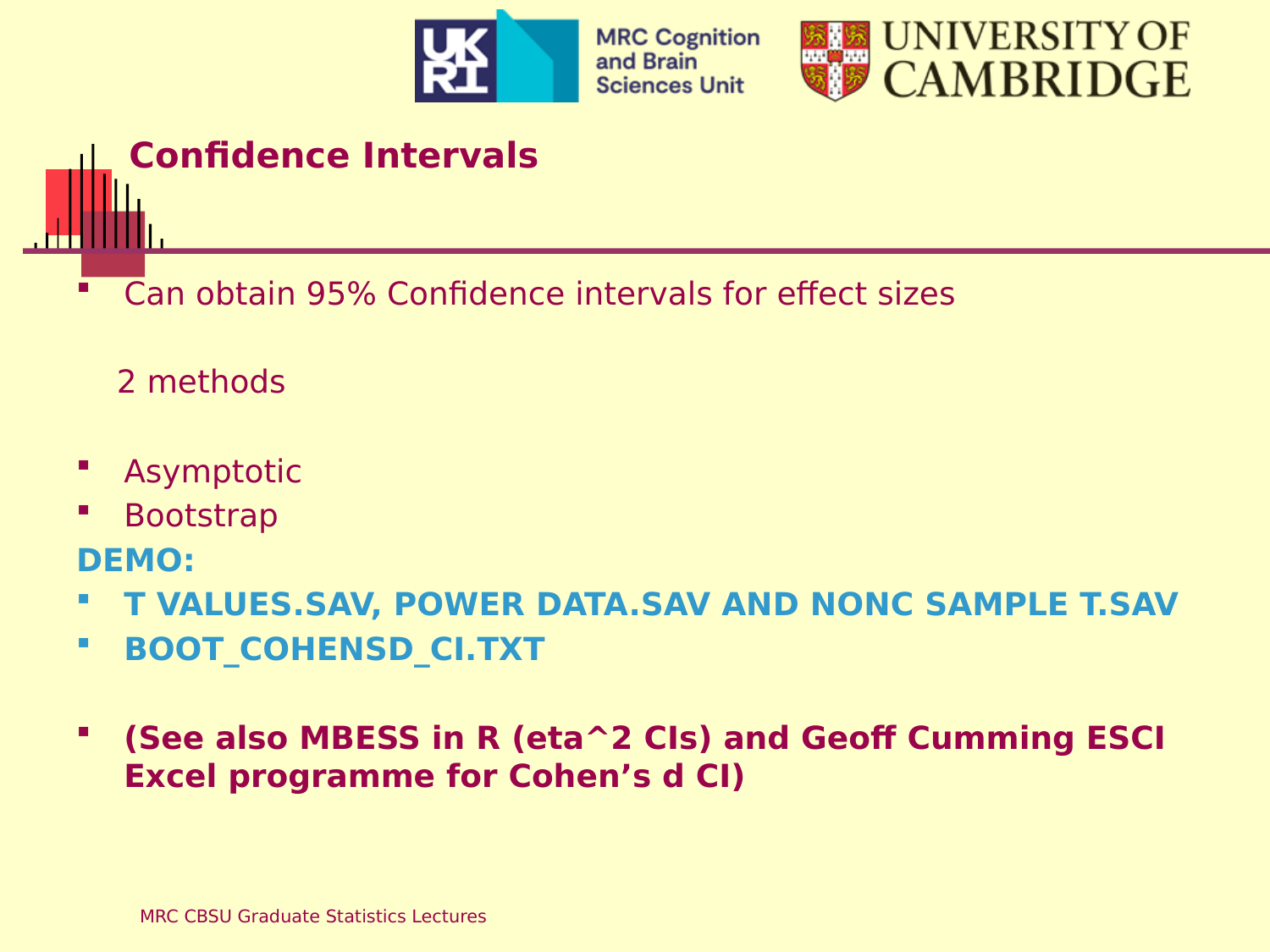

# Confidence Intervals

Can obtain 95% Confidence intervals for effect sizes

    2 methods

Asymptotic
Bootstrap
DEMO:
T VALUES.SAV, POWER DATA.SAV AND NONC SAMPLE T.SAV
BOOT_COHENSD_CI.TXT

(See also MBESS in R (eta^2 CIs) and Geoff Cumming ESCI Excel programme for Cohen’s d CI)

MRC CBSU Graduate Statistics Lectures